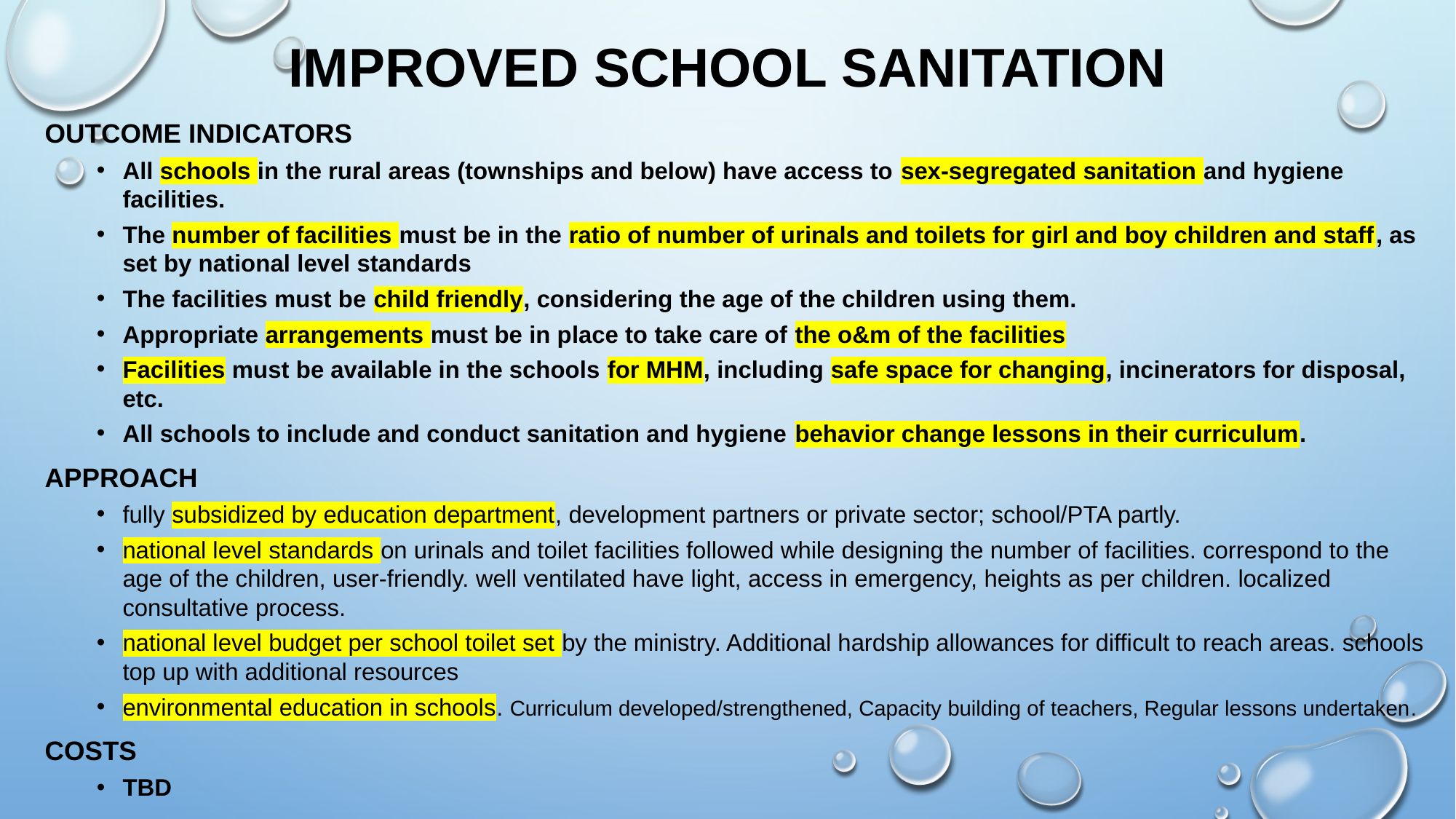

# Improved school sanitation
Outcome indicators
All schools in the rural areas (townships and below) have access to sex-segregated sanitation and hygiene facilities.
The number of facilities must be in the ratio of number of urinals and toilets for girl and boy children and staff, as set by national level standards
The facilities must be child friendly, considering the age of the children using them.
Appropriate arrangements must be in place to take care of the o&m of the facilities
Facilities must be available in the schools for MHM, including safe space for changing, incinerators for disposal, etc.
All schools to include and conduct sanitation and hygiene behavior change lessons in their curriculum.
Approach
fully subsidized by education department, development partners or private sector; school/PTA partly.
national level standards on urinals and toilet facilities followed while designing the number of facilities. correspond to the age of the children, user-friendly. well ventilated have light, access in emergency, heights as per children. localized consultative process.
national level budget per school toilet set by the ministry. Additional hardship allowances for difficult to reach areas. schools top up with additional resources
environmental education in schools. Curriculum developed/strengthened, Capacity building of teachers, Regular lessons undertaken.
Costs
TBD